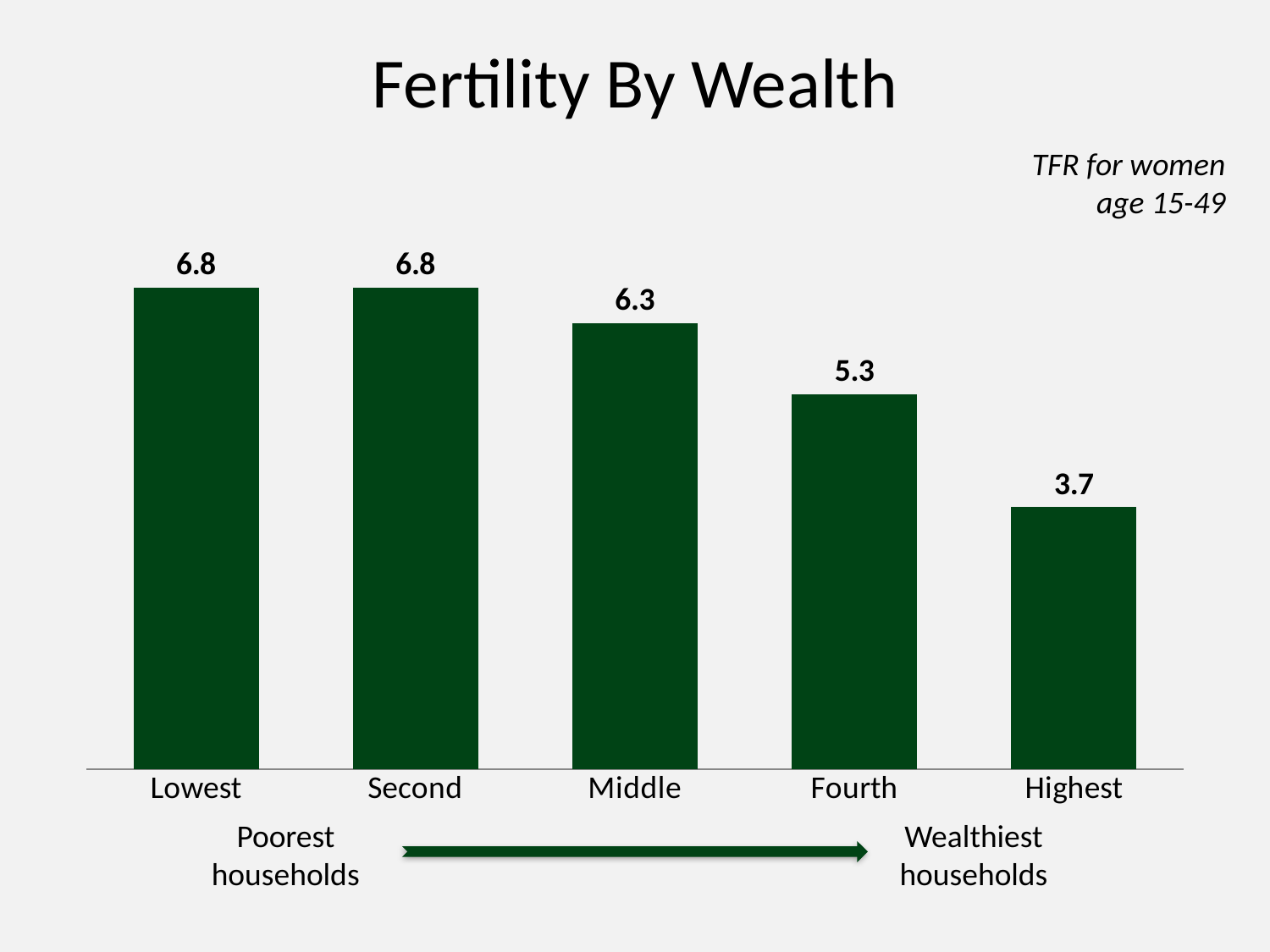

# Fertility By Wealth
TFR for women age 15-49

### Chart

| Category | Series 1 |
|---|---|
| Lowest | 6.8 |
| Second | 6.8 |
| Middle | 6.3 |
| Fourth | 5.3 |
| Highest | 3.7 |
Poorest households
Wealthiest households